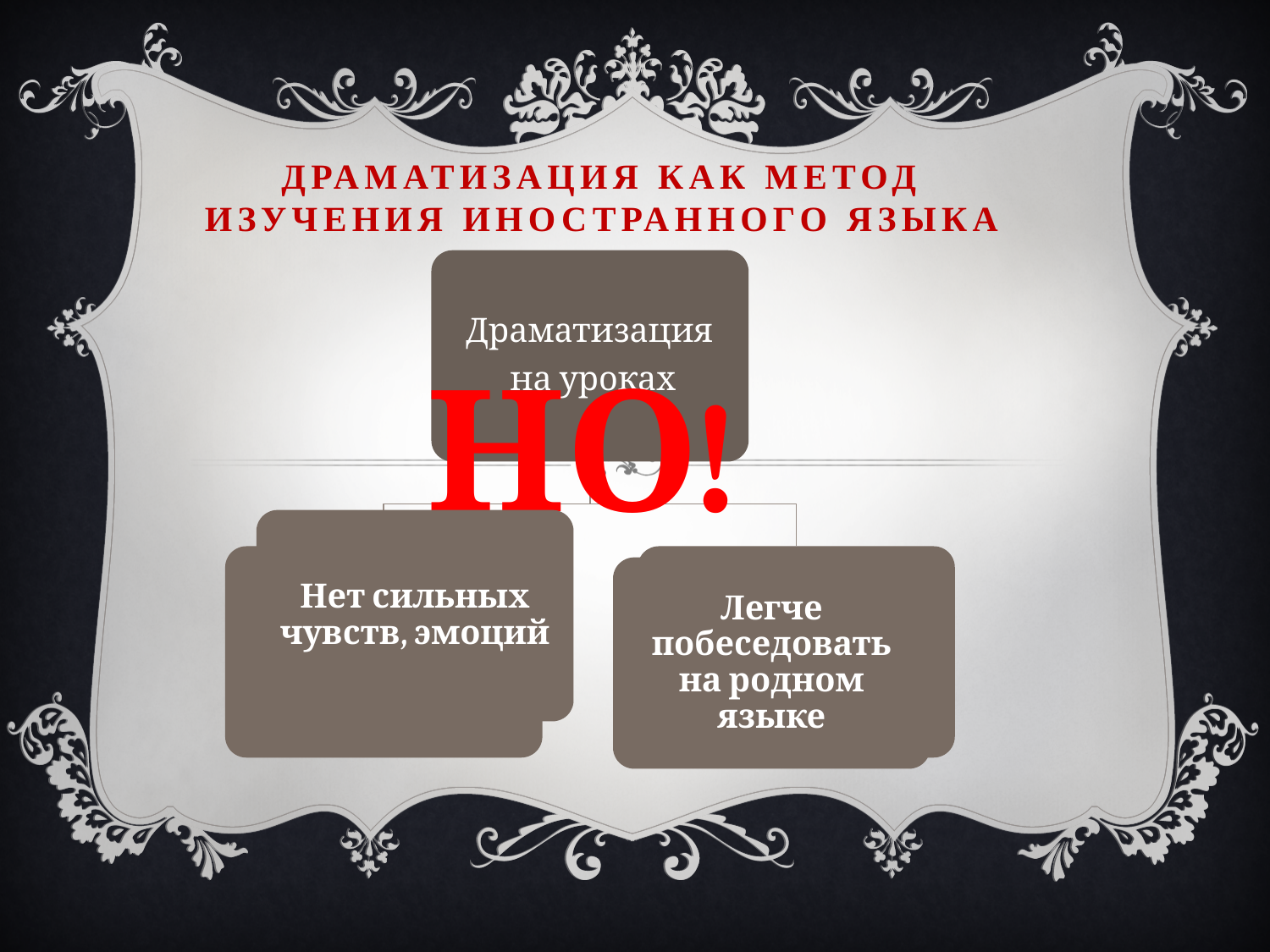

# Драматизация как метод изучения иностранного языка
Драматизация
на уроках
Монологическая речь
Диалоги
НО!

Нет сильных чувств, эмоций

Легче побеседовать на родном языке